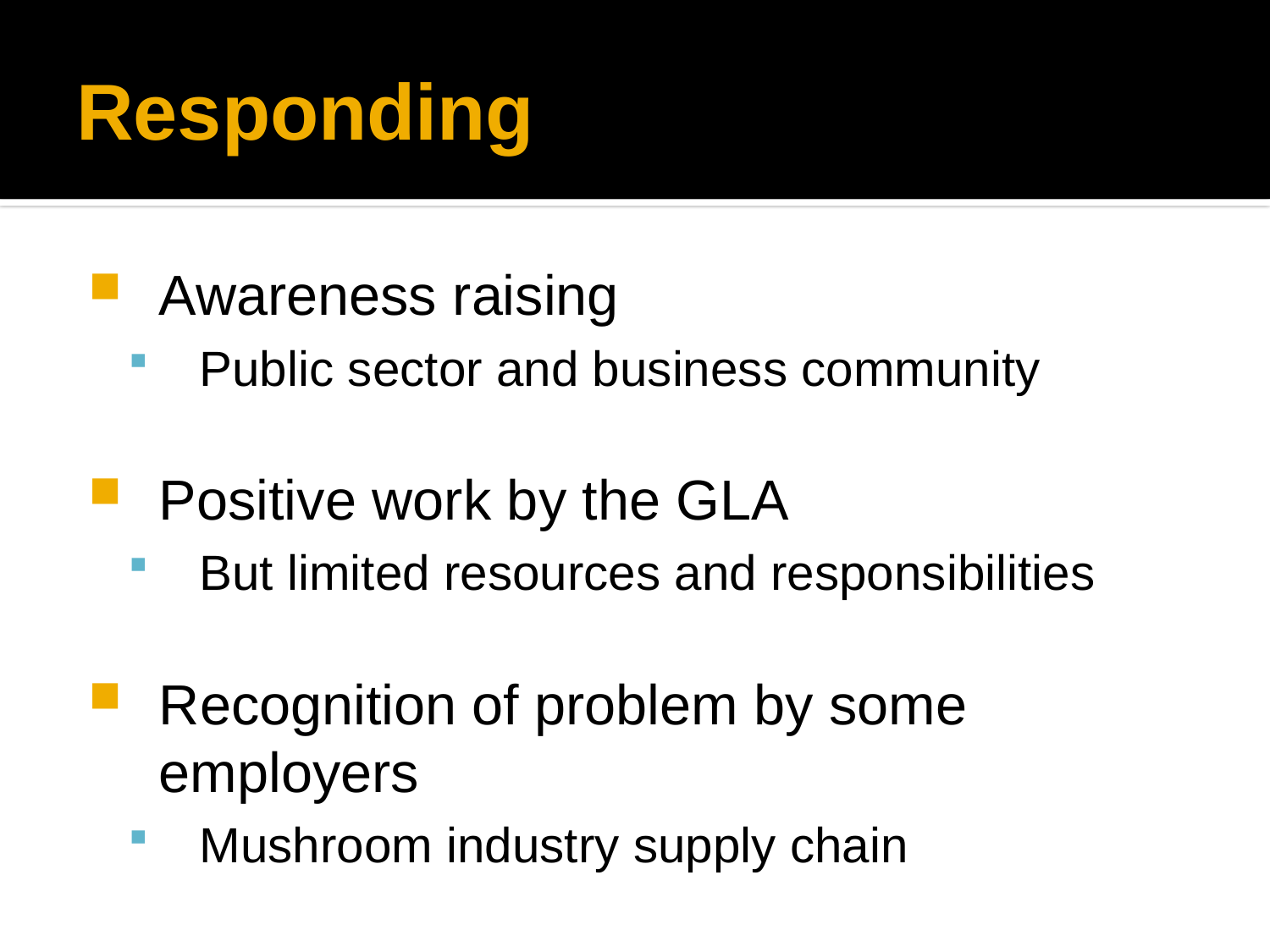

# Responding
Awareness raising
Public sector and business community

Positive work by the GLA
But limited resources and responsibilities

Recognition of problem by some employers
Mushroom industry supply chain